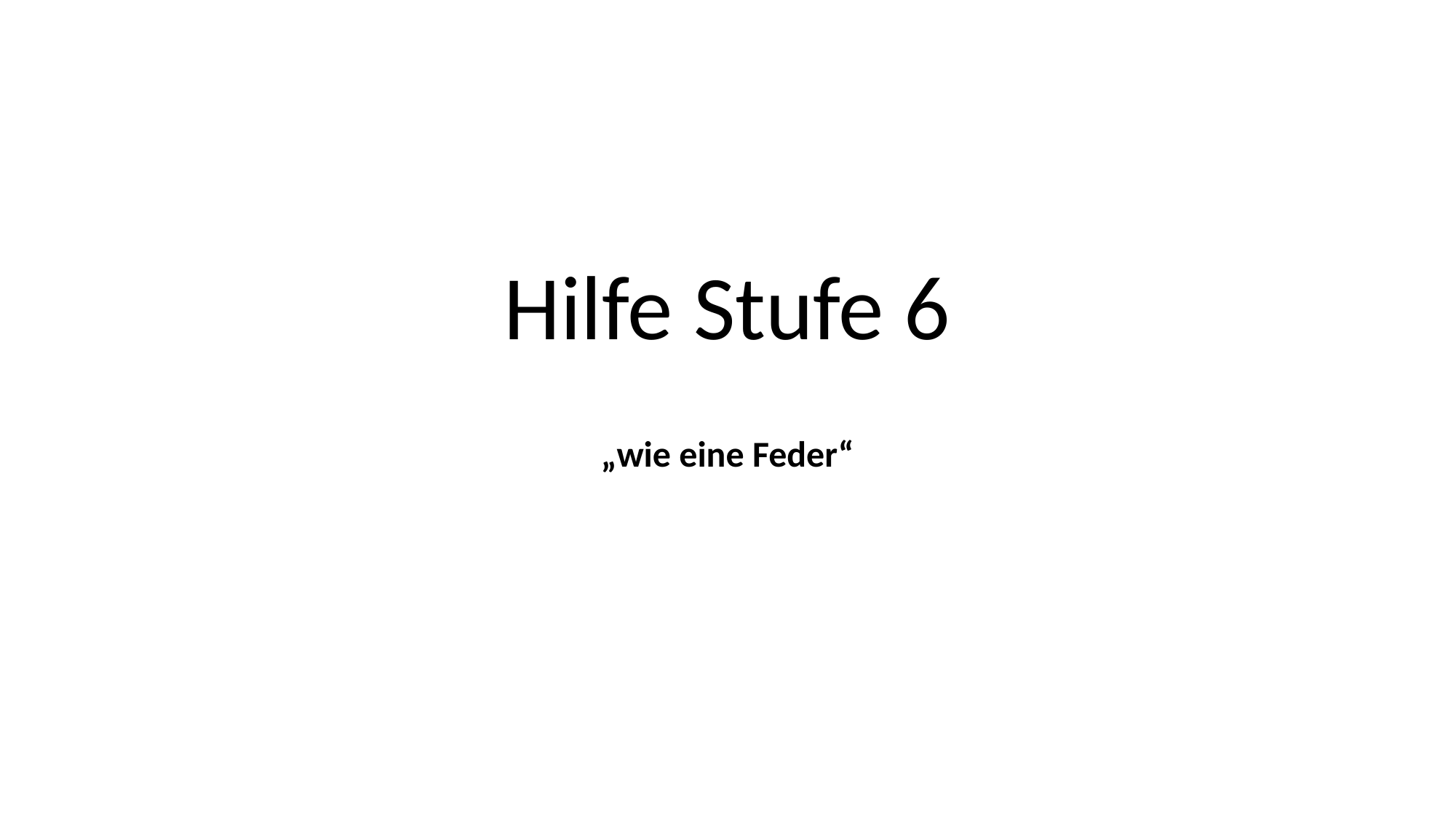

# Hilfe Stufe 6
„wie eine Feder“